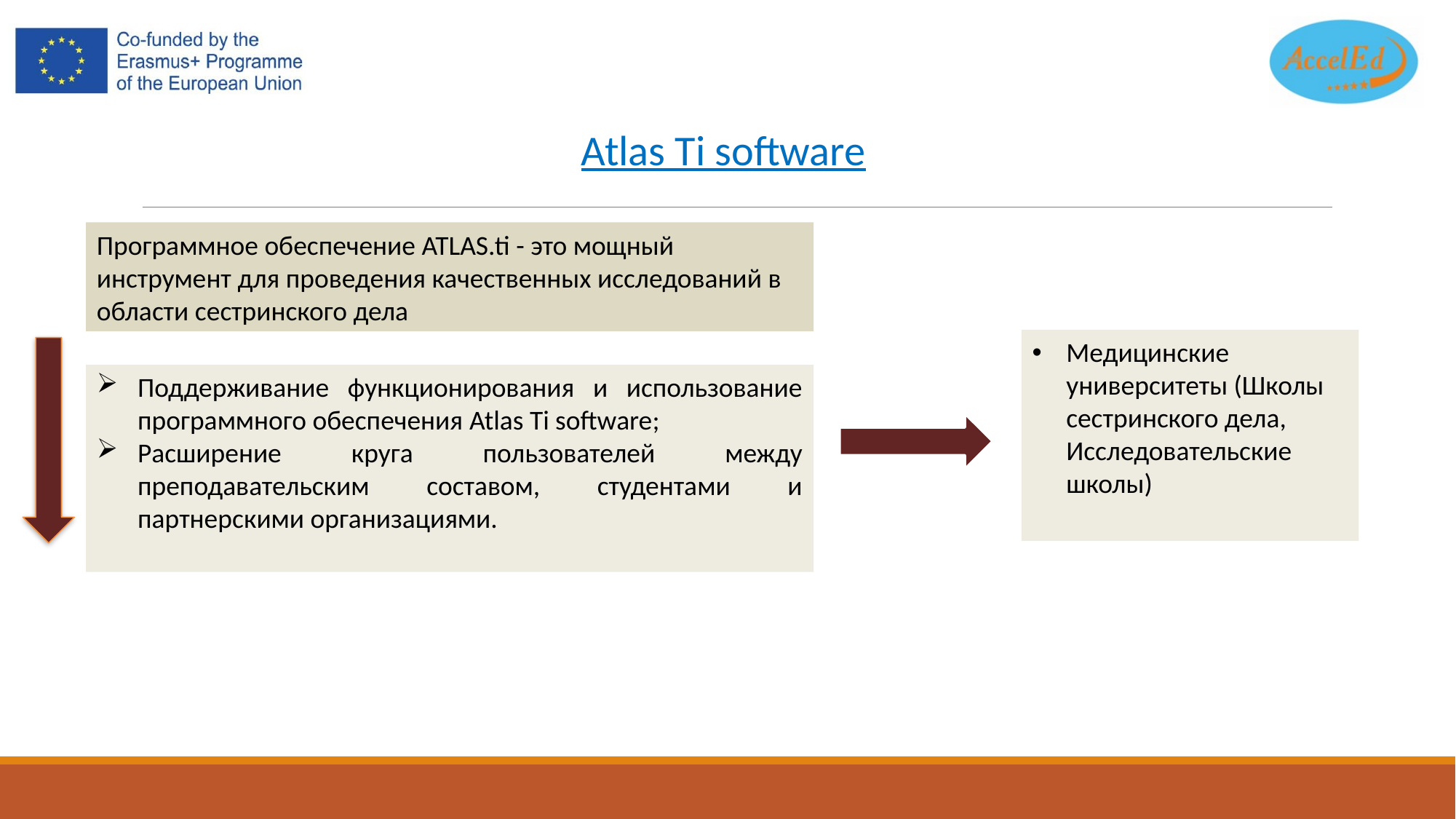

# Atlas Ti software
Программное обеспечение ATLAS.ti - это мощный инструмент для проведения качественных исследований в области сестринского дела
Медицинские университеты (Школы сестринского дела, Исследовательские школы)

Поддерживание функционирования и использование программного обеспечения Atlas Ti software;
Расширение круга пользователей между преподавательским составом, студентами и партнерскими организациями.